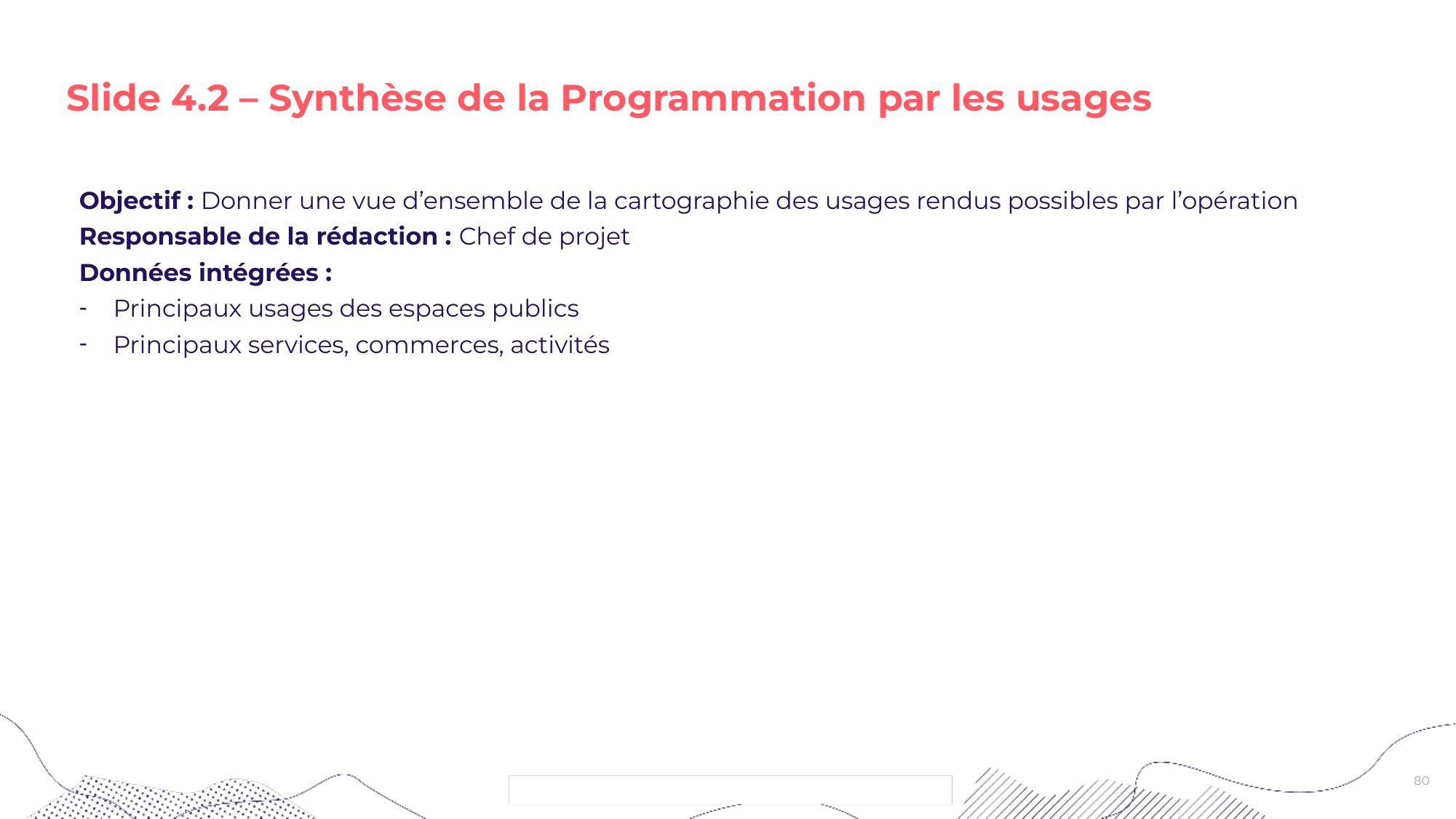

# Slide 4.2 – Synthèse de la Programmation par les usages
Objectif : Donner une vue d’ensemble de la cartographie des usages rendus possibles par l’opération
Responsable de la rédaction : Chef de projet
Données intégrées :
Principaux usages des espaces publics
Principaux services, commerces, activités
80